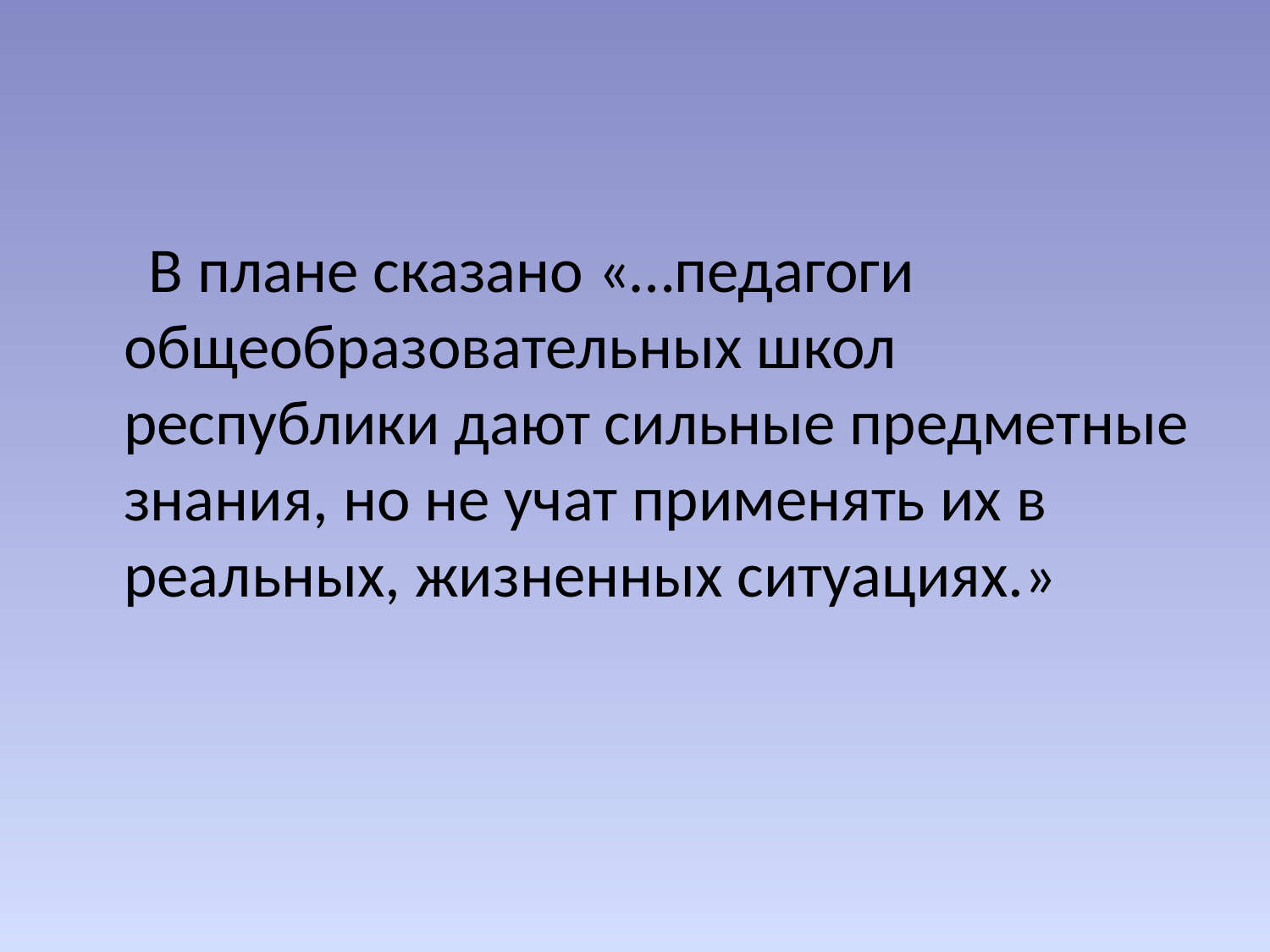

#
В плане сказано «…педагоги общеобразовательных школ республики дают сильные предметные знания, но не учат применять их в реальных, жизненных ситуациях.»